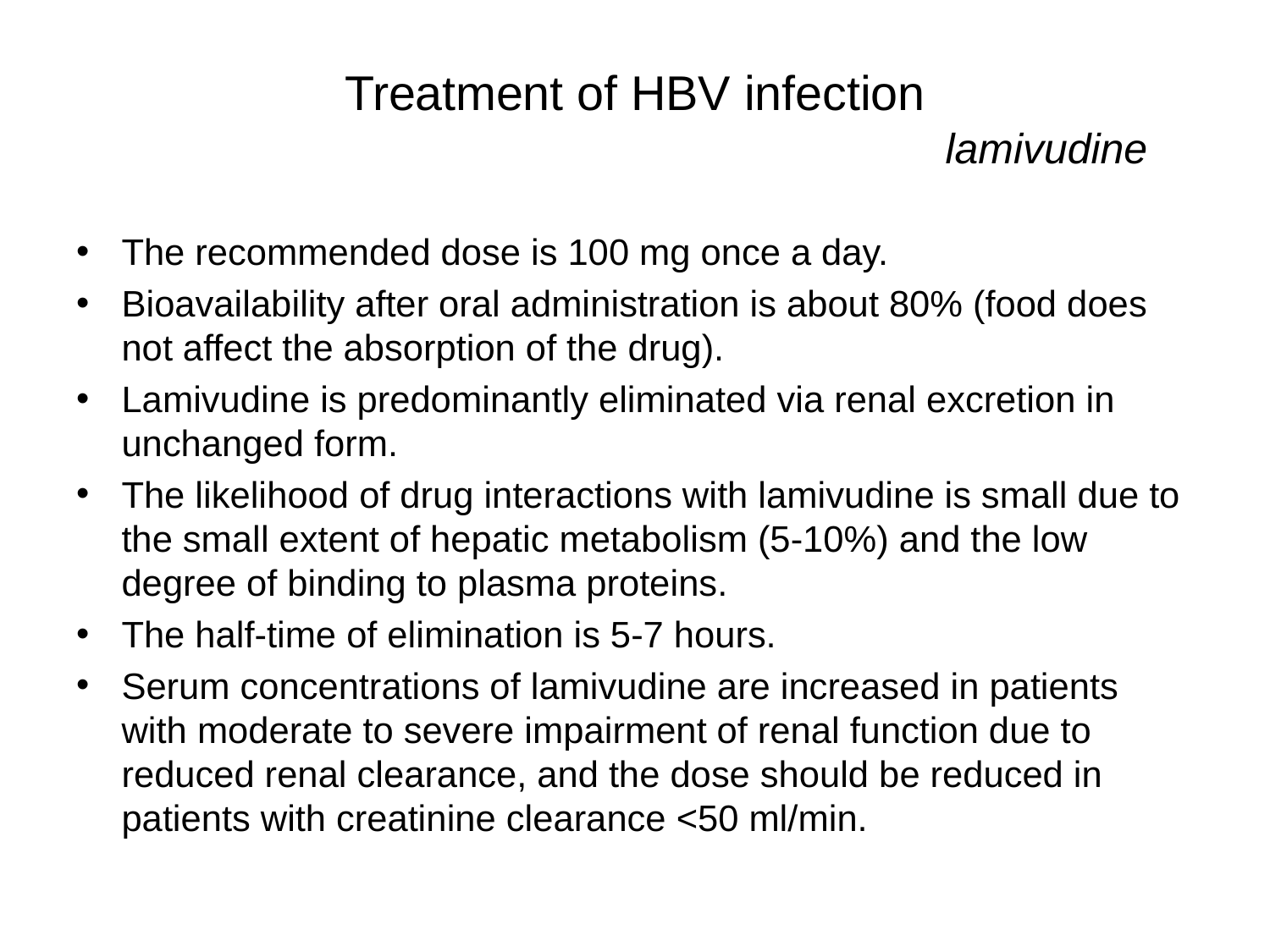

# Treatment of HBV infection lamivudine
The recommended dose is 100 mg once a day.
Bioavailability after oral administration is about 80% (food does not affect the absorption of the drug).
Lamivudine is predominantly eliminated via renal excretion in unchanged form.
The likelihood of drug interactions with lamivudine is small due to the small extent of hepatic metabolism (5-10%) and the low degree of binding to plasma proteins.
The half-time of elimination is 5-7 hours.
Serum concentrations of lamivudine are increased in patients with moderate to severe impairment of renal function due to reduced renal clearance, and the dose should be reduced in patients with creatinine clearance <50 ml/min.